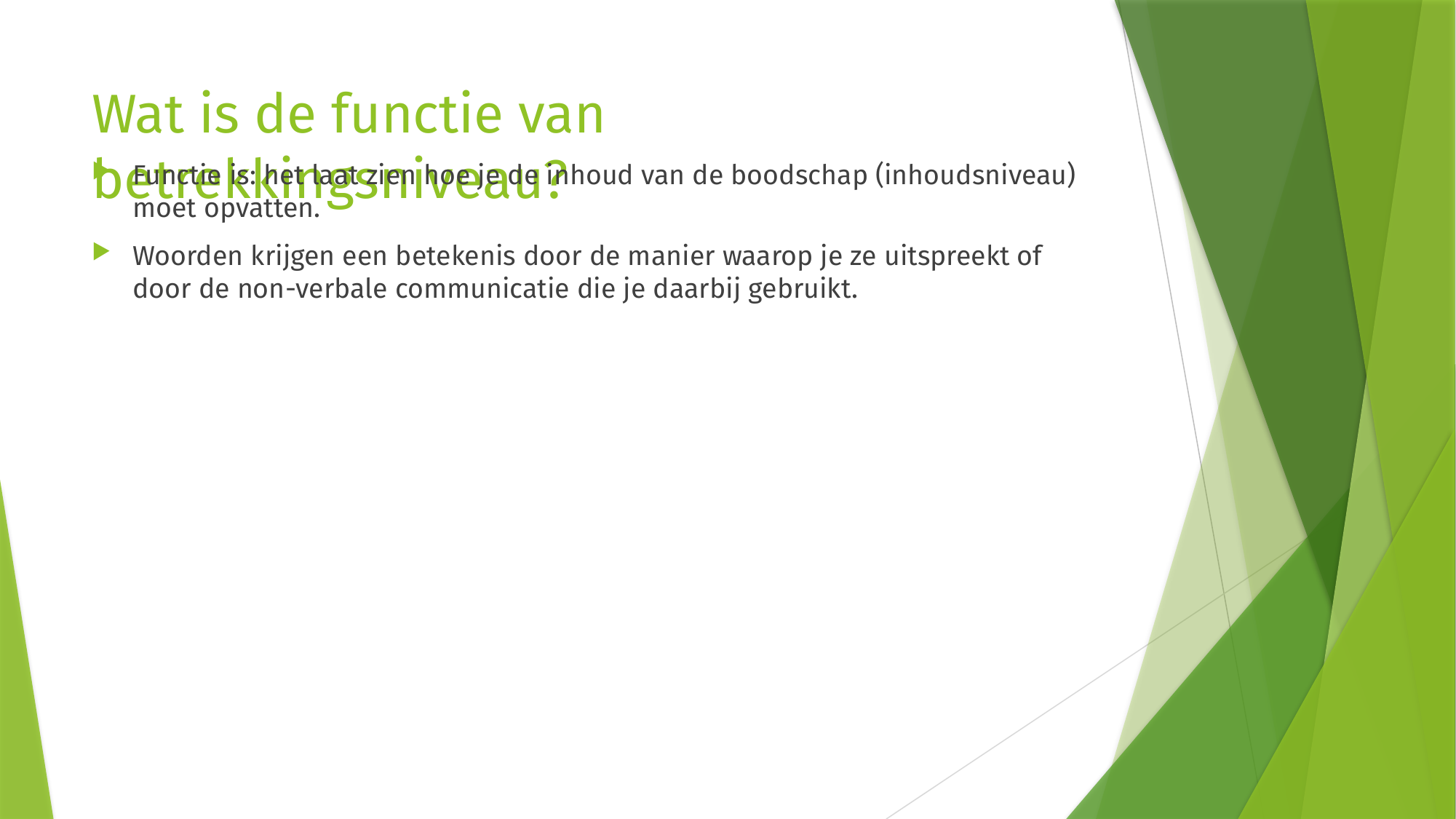

# Wat is de functie van betrekkingsniveau?
Functie is: het laat zien hoe je de inhoud van de boodschap (inhoudsniveau) moet opvatten.
Woorden krijgen een betekenis door de manier waarop je ze uitspreekt of door de non-verbale communicatie die je daarbij gebruikt.